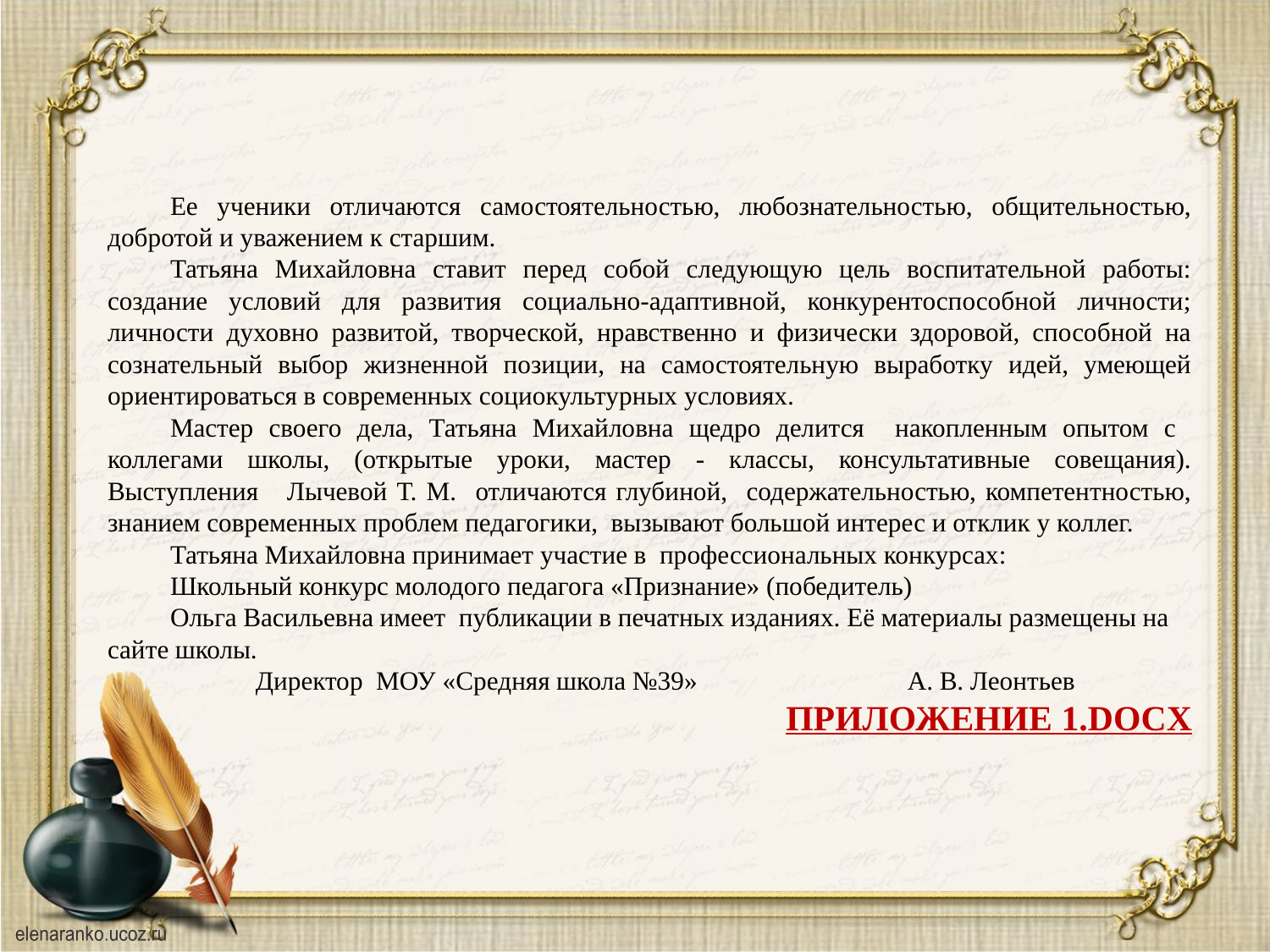

Ее ученики отличаются самостоятельностью, любознательностью, общительностью, добротой и уважением к старшим.
Татьяна Михайловна ставит перед собой следующую цель воспитательной работы: создание условий для развития социально-адаптивной, конкурентоспособной личности; личности духовно развитой, творческой, нравственно и физически здоровой, способной на сознательный выбор жизненной позиции, на самостоятельную выработку идей, умеющей ориентироваться в современных социокультурных условиях.
Мастер своего дела, Татьяна Михайловна щедро делится  накопленным опытом с  коллегами школы, (открытые уроки, мастер - классы, консультативные совещания). Выступления   Лычевой Т. М.  отличаются глубиной,  содержательностью, компетентностью, знанием современных проблем педагогики,  вызывают большой интерес и отклик у коллег.
Татьяна Михайловна принимает участие в  профессиональных конкурсах:
Школьный конкурс молодого педагога «Признание» (победитель)
Ольга Васильевна имеет  публикации в печатных изданиях. Её материалы размещены на  сайте школы.
             Директор  МОУ «Средняя школа №39»                                А. В. Леонтьев
ПРИЛОЖЕНИЕ 1.DOCX